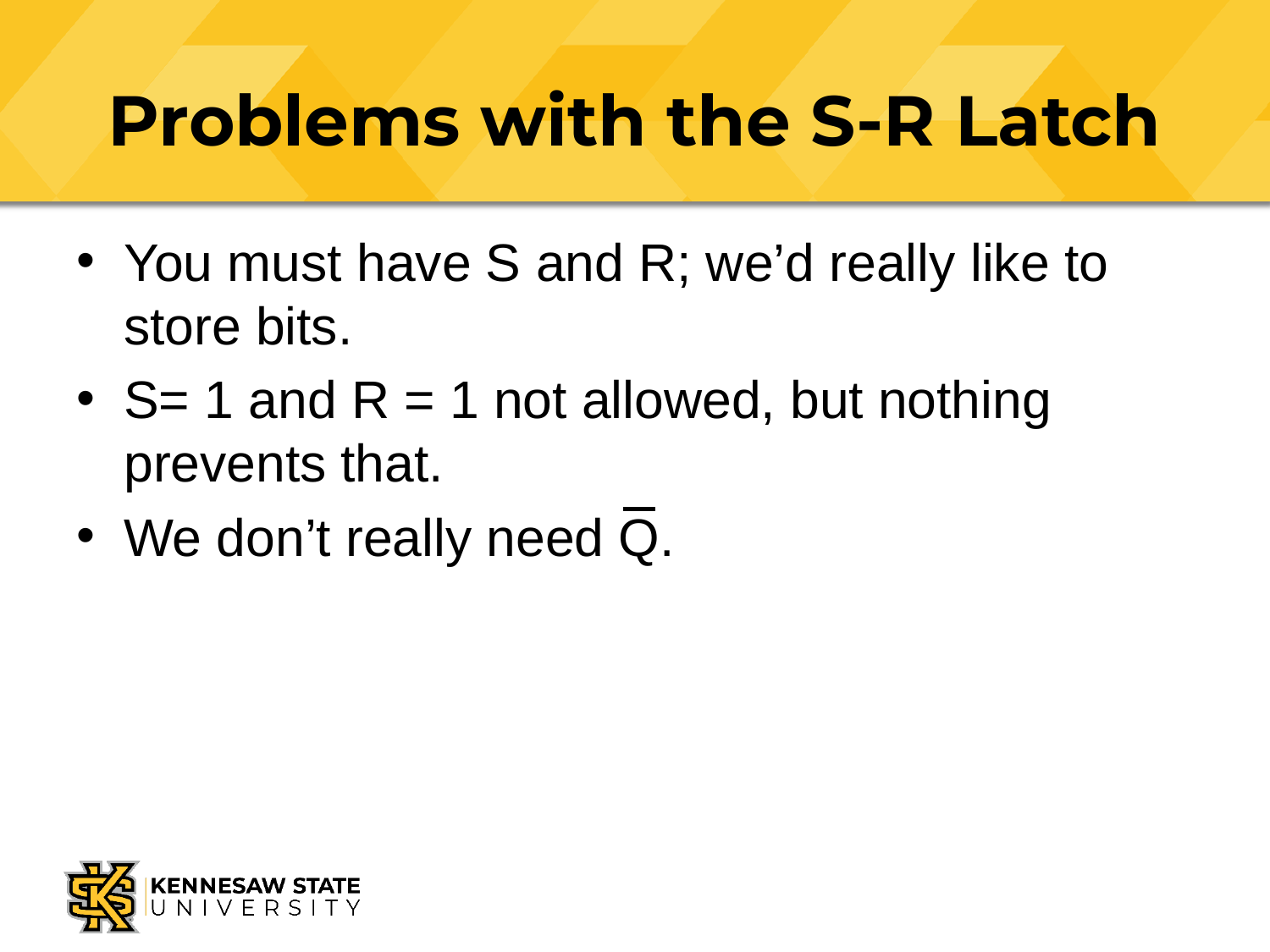

# Problems with the S-R Latch
You must have S and R; we’d really like to store bits.
S= 1 and R = 1 not allowed, but nothing prevents that.
We don’t really need Q.